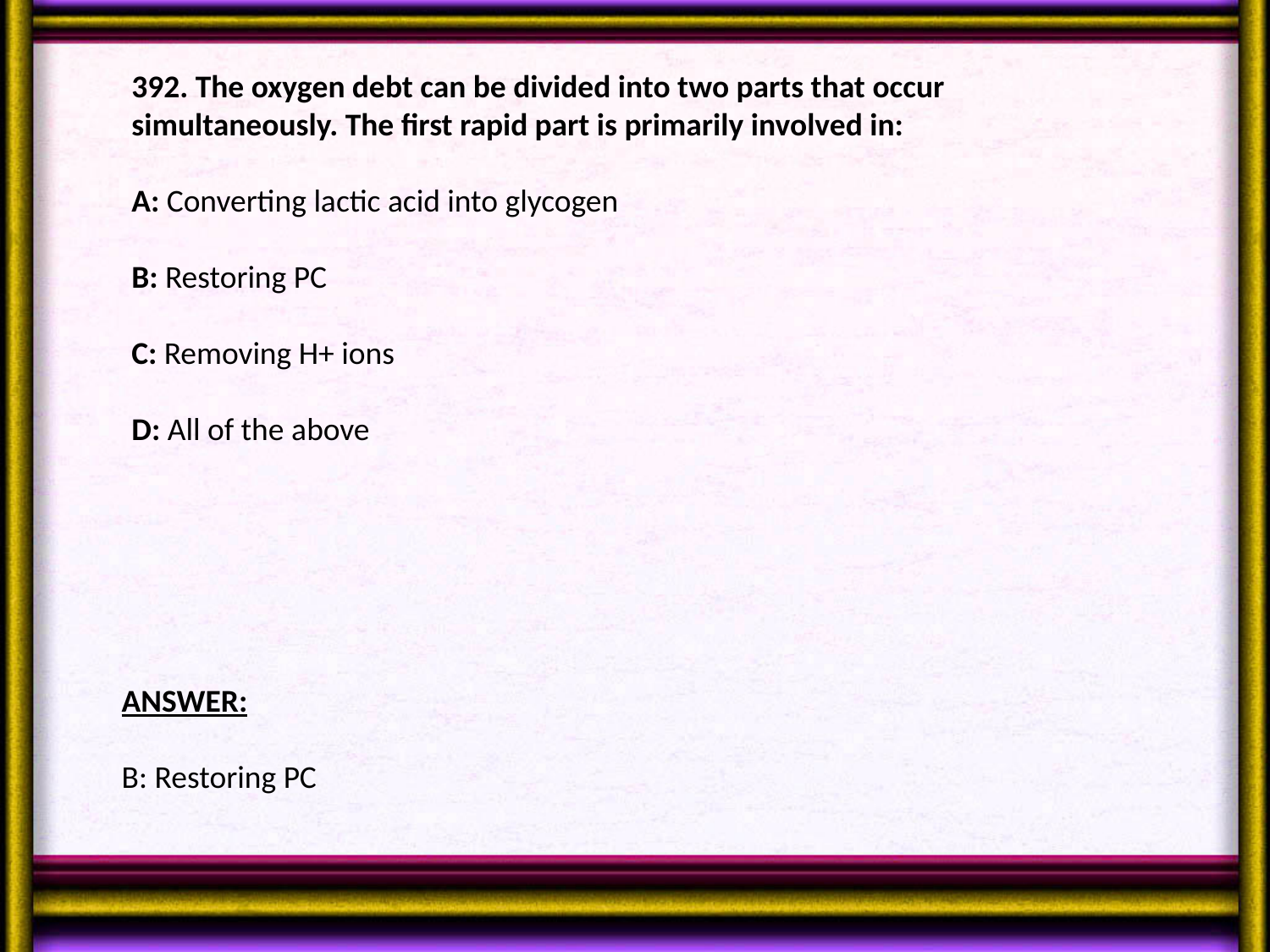

392. The oxygen debt can be divided into two parts that occur simultaneously. The first rapid part is primarily involved in:

A: Converting lactic acid into glycogen
B: Restoring PC
C: Removing H+ ions
D: All of the above
ANSWER:

B: Restoring PC